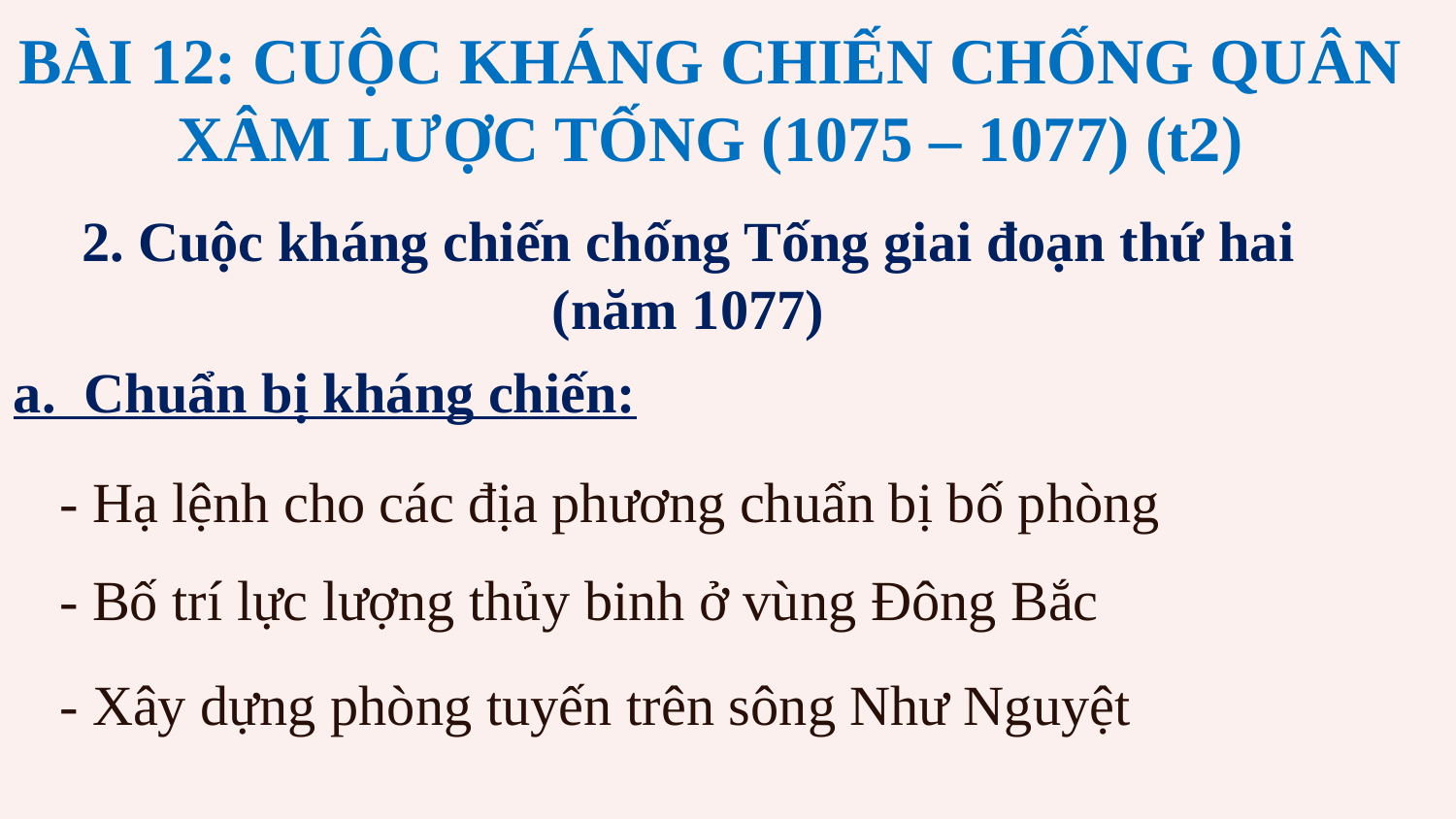

BÀI 12: CUỘC KHÁNG CHIẾN CHỐNG QUÂN XÂM LƯỢC TỐNG (1075 – 1077) (t2)
2. Cuộc kháng chiến chống Tống giai đoạn thứ hai (năm 1077)
a.  Chuẩn bị kháng chiến:
- Hạ lệnh cho các địa phương chuẩn bị bố phòng
- Bố trí lực lượng thủy binh ở vùng Đông Bắc
- Xây dựng phòng tuyến trên sông Như Nguyệt